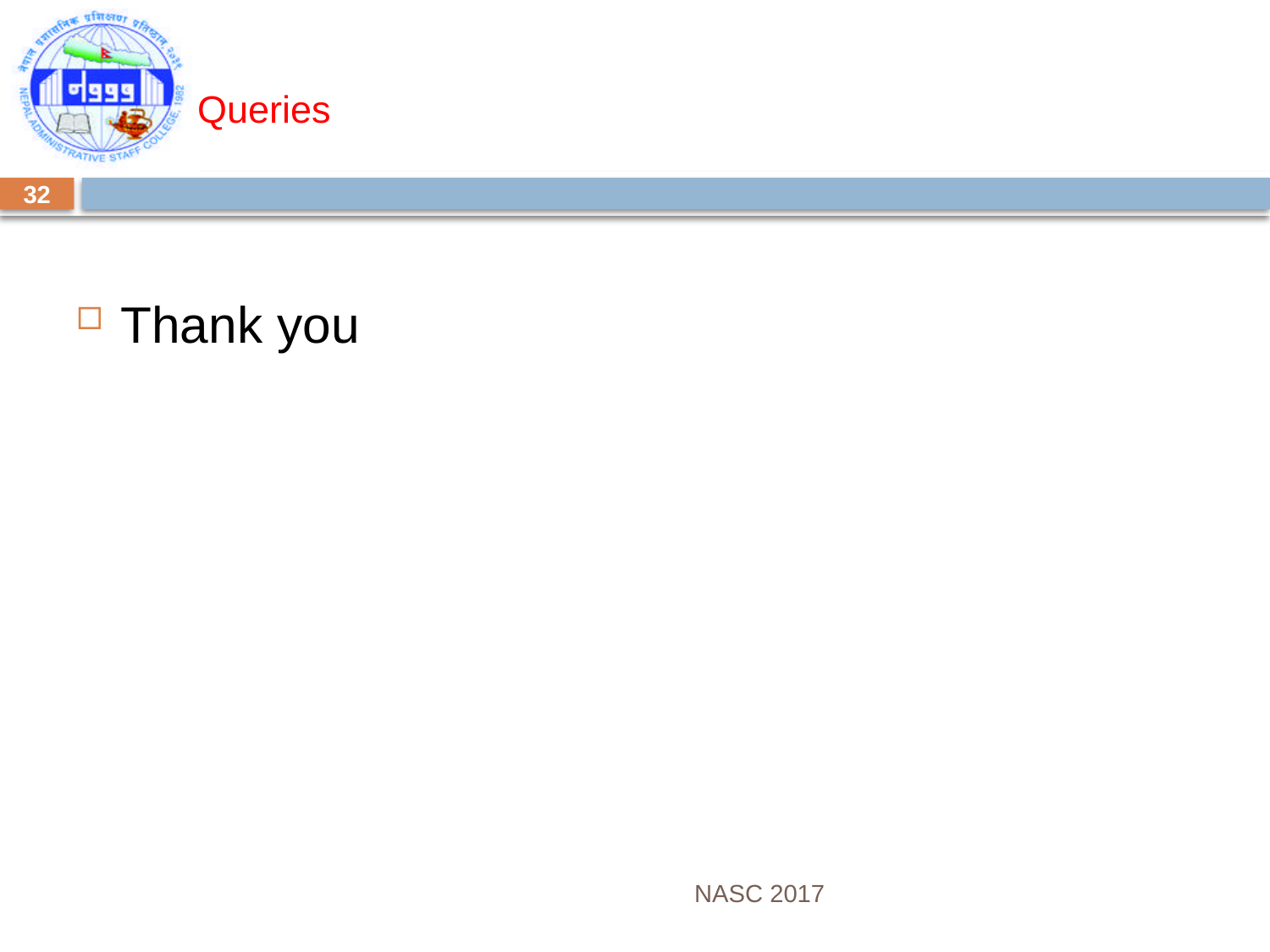

# Queries
32
Thank you
NASC 2017